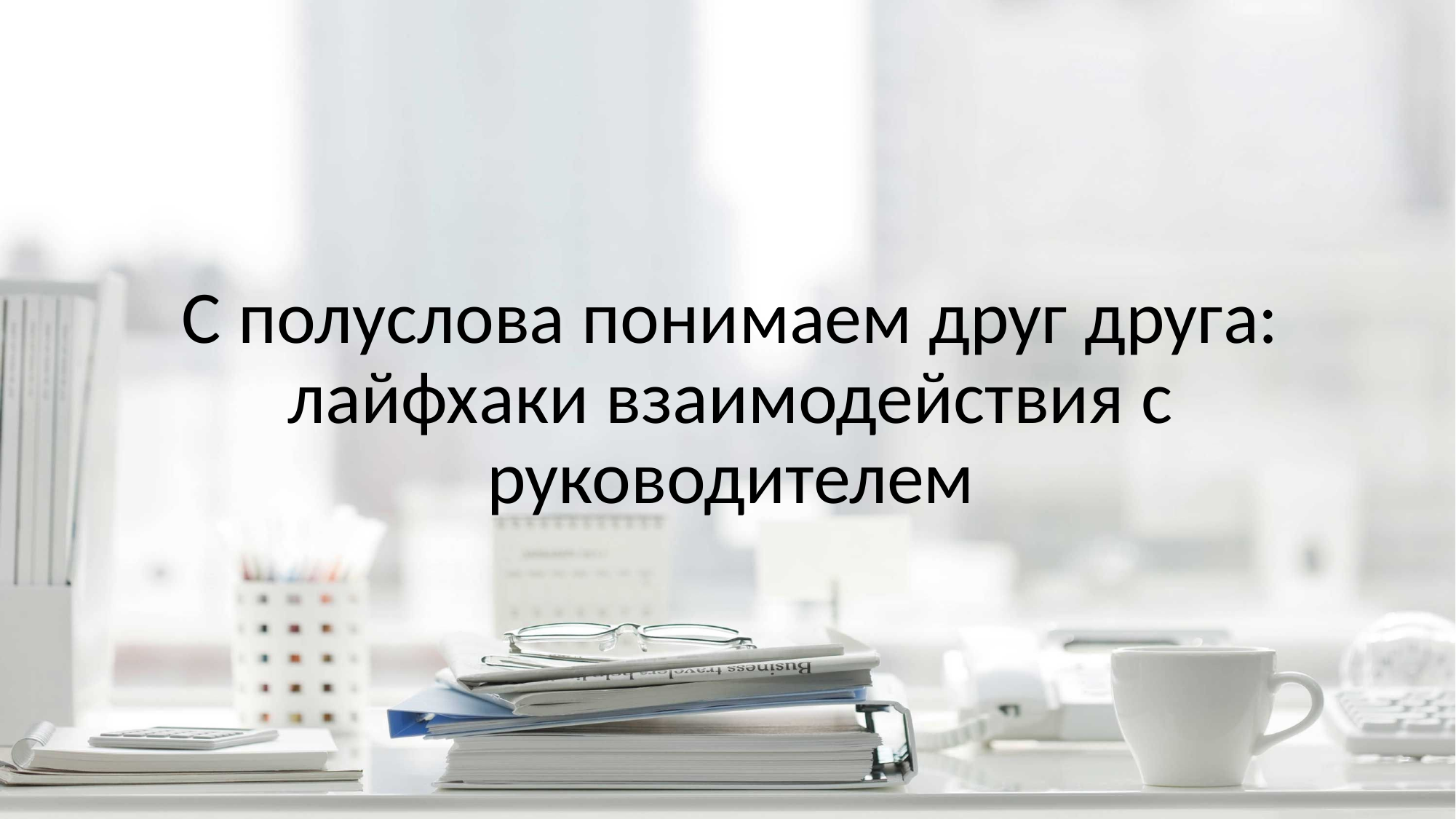

# С полуслова понимаем друг друга: лайфхаки взаимодействия с руководителем